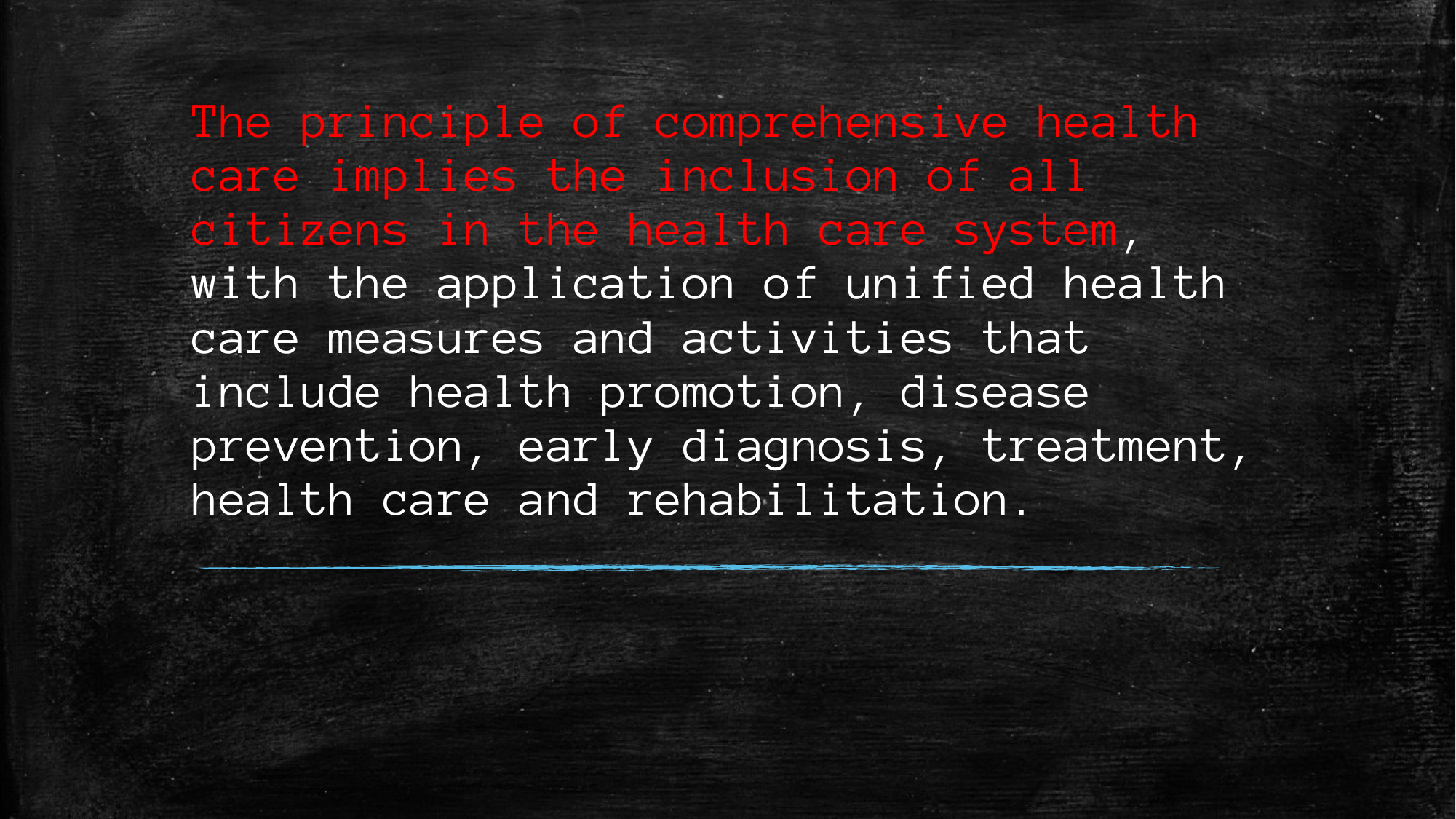

# The principle of comprehensive health care implies the inclusion of all citizens in the health care system, with the application of unified health care measures and activities that include health promotion, disease prevention, early diagnosis, treatment, health care and rehabilitation.